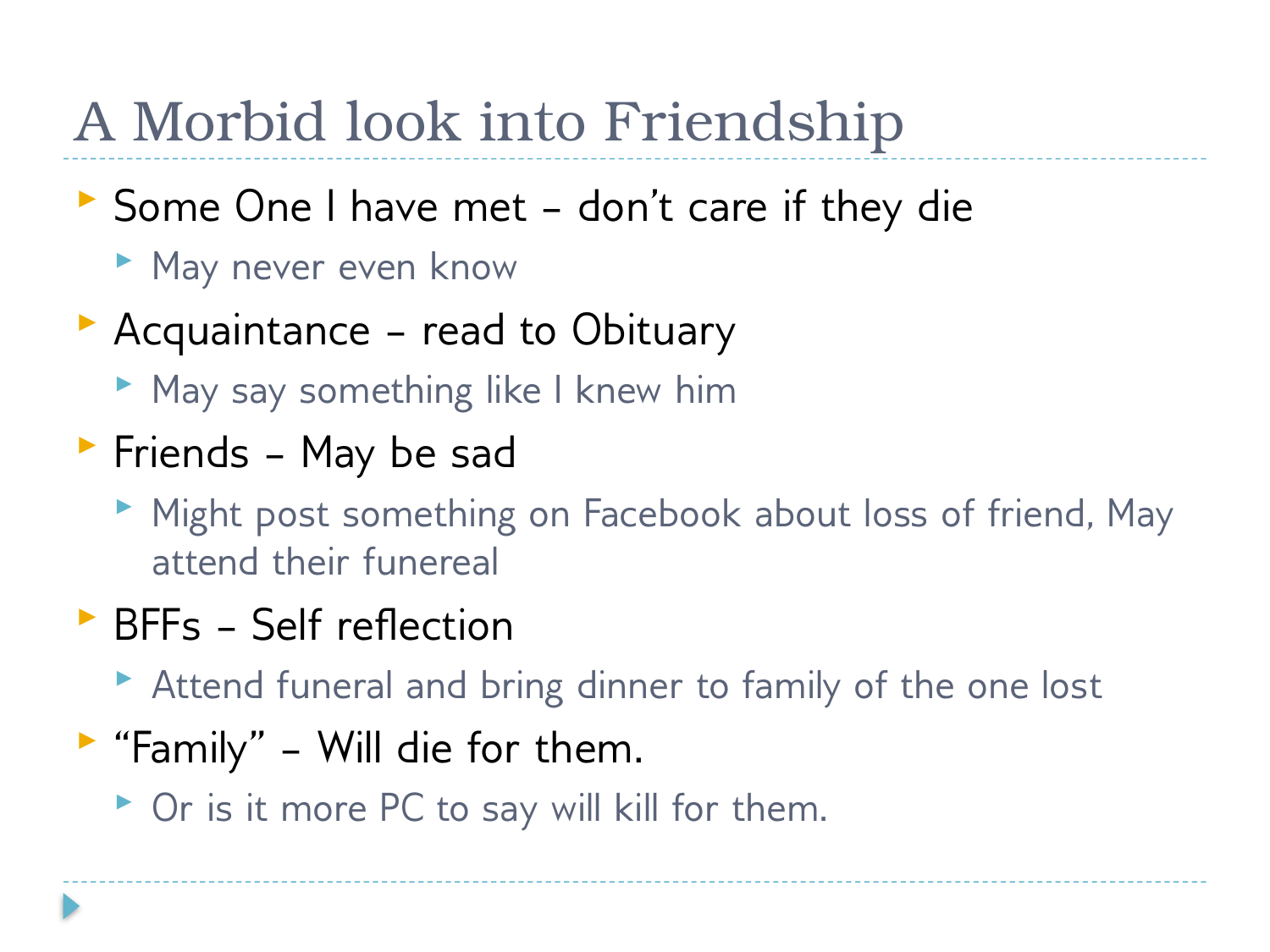

# A Morbid look into Friendship
Some One I have met – don’t care if they die
May never even know
Acquaintance – read to Obituary
May say something like I knew him
Friends – May be sad
Might post something on Facebook about loss of friend, May attend their funereal
BFFs – Self reflection
Attend funeral and bring dinner to family of the one lost
“Family” – Will die for them.
Or is it more PC to say will kill for them.